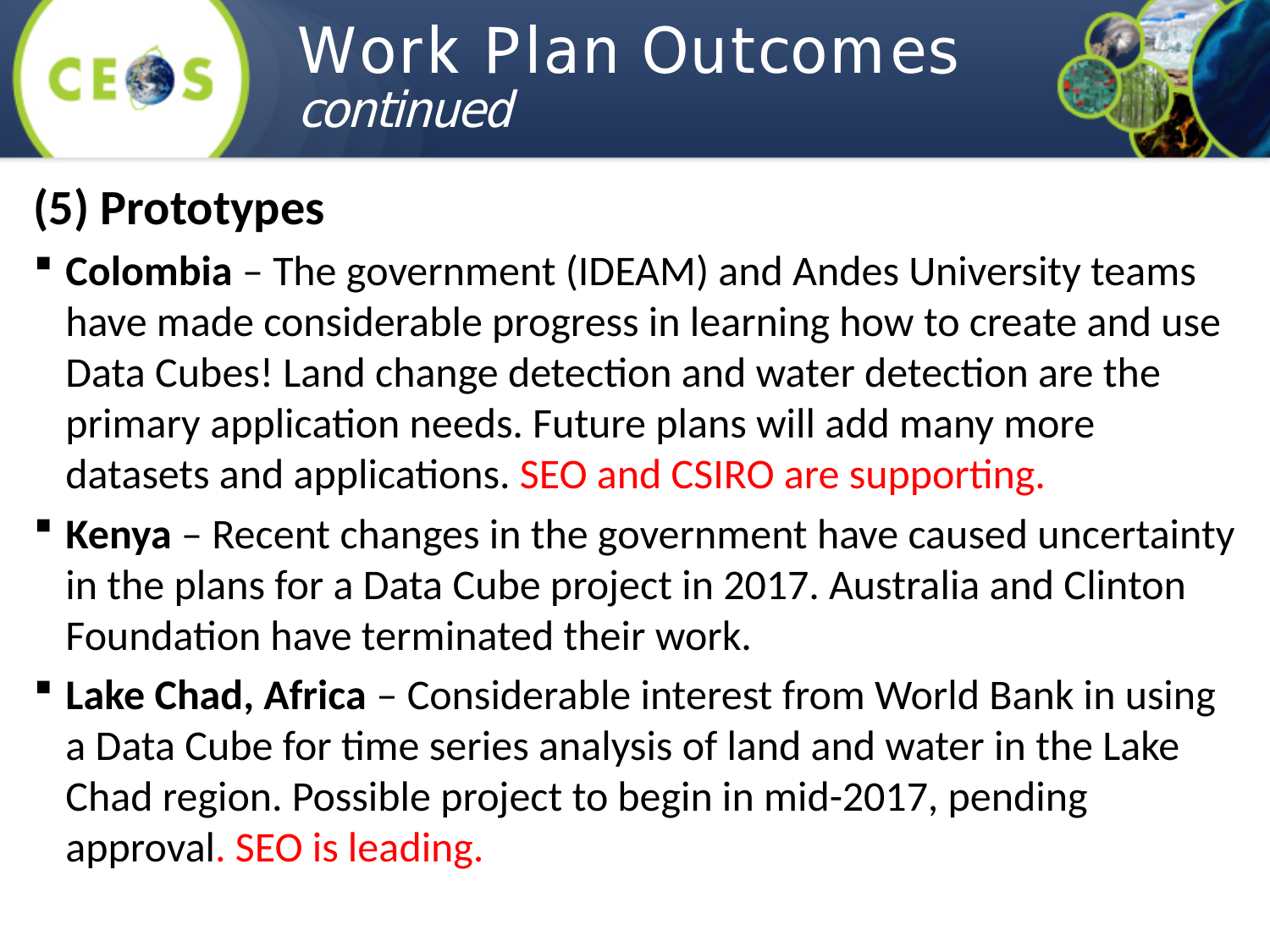

# Work Plan Outcomes continued
(5) Prototypes
Colombia – The government (IDEAM) and Andes University teams have made considerable progress in learning how to create and use Data Cubes! Land change detection and water detection are the primary application needs. Future plans will add many more datasets and applications. SEO and CSIRO are supporting.
Kenya – Recent changes in the government have caused uncertainty in the plans for a Data Cube project in 2017. Australia and Clinton Foundation have terminated their work.
Lake Chad, Africa – Considerable interest from World Bank in using a Data Cube for time series analysis of land and water in the Lake Chad region. Possible project to begin in mid-2017, pending approval. SEO is leading.